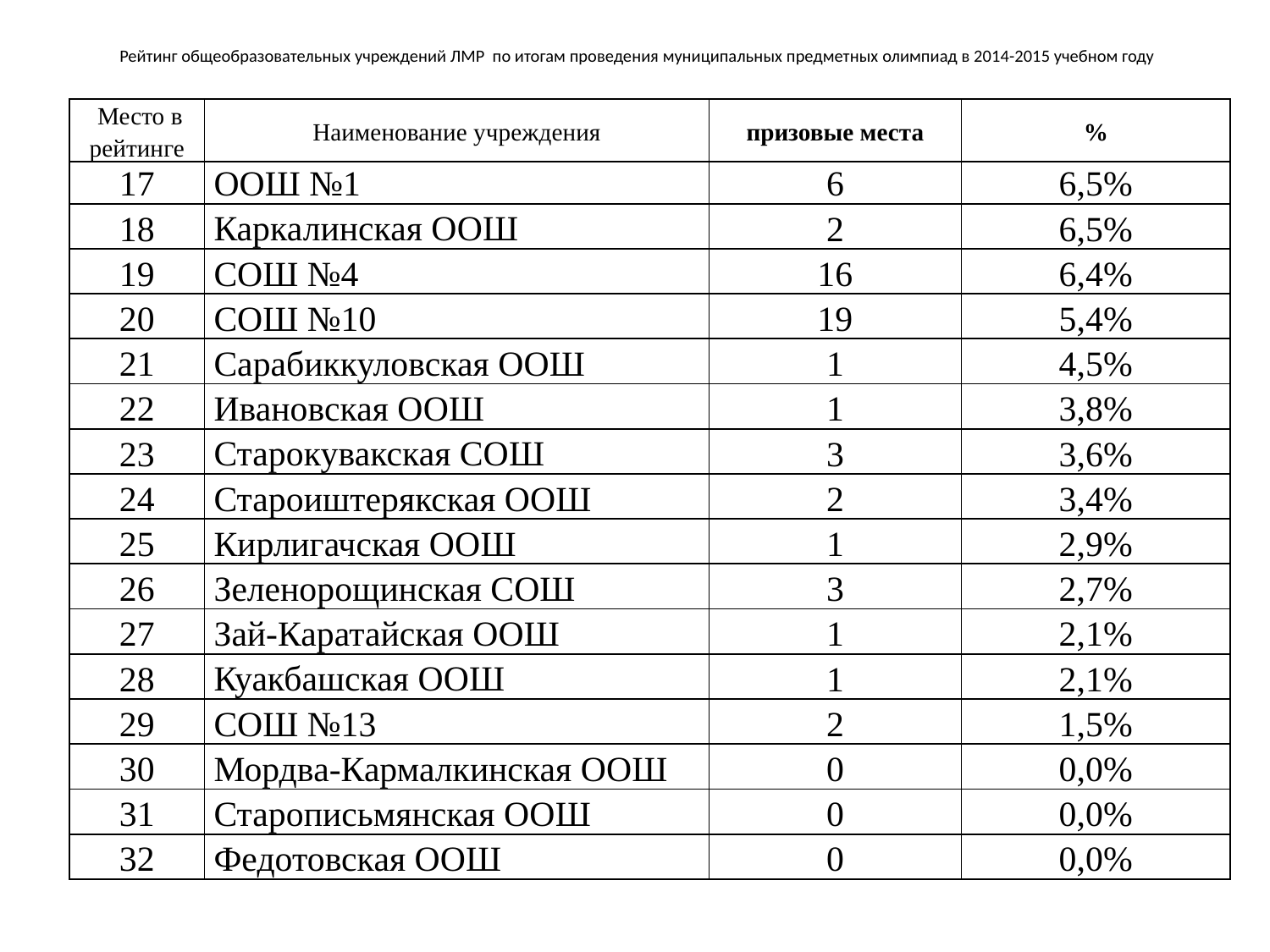

# Рейтинг общеобразовательных учреждений ЛМР  по итогам проведения муниципальных предметных олимпиад в 2014-2015 учебном году
| Место в рейтинге | Наименование учреждения | призовые места | % |
| --- | --- | --- | --- |
| 17 | ООШ №1 | 6 | 6,5% |
| --- | --- | --- | --- |
| 18 | Каркалинская ООШ | 2 | 6,5% |
| 19 | СОШ №4 | 16 | 6,4% |
| 20 | СОШ №10 | 19 | 5,4% |
| 21 | Сарабиккуловская ООШ | 1 | 4,5% |
| 22 | Ивановская ООШ | 1 | 3,8% |
| 23 | Старокувакская СОШ | 3 | 3,6% |
| 24 | Староиштерякская ООШ | 2 | 3,4% |
| 25 | Кирлигачская ООШ | 1 | 2,9% |
| 26 | Зеленорощинская СОШ | 3 | 2,7% |
| 27 | Зай-Каратайская ООШ | 1 | 2,1% |
| 28 | Куакбашская ООШ | 1 | 2,1% |
| 29 | СОШ №13 | 2 | 1,5% |
| 30 | Мордва-Кармалкинская ООШ | 0 | 0,0% |
| 31 | Старописьмянская ООШ | 0 | 0,0% |
| 32 | Федотовская ООШ | 0 | 0,0% |